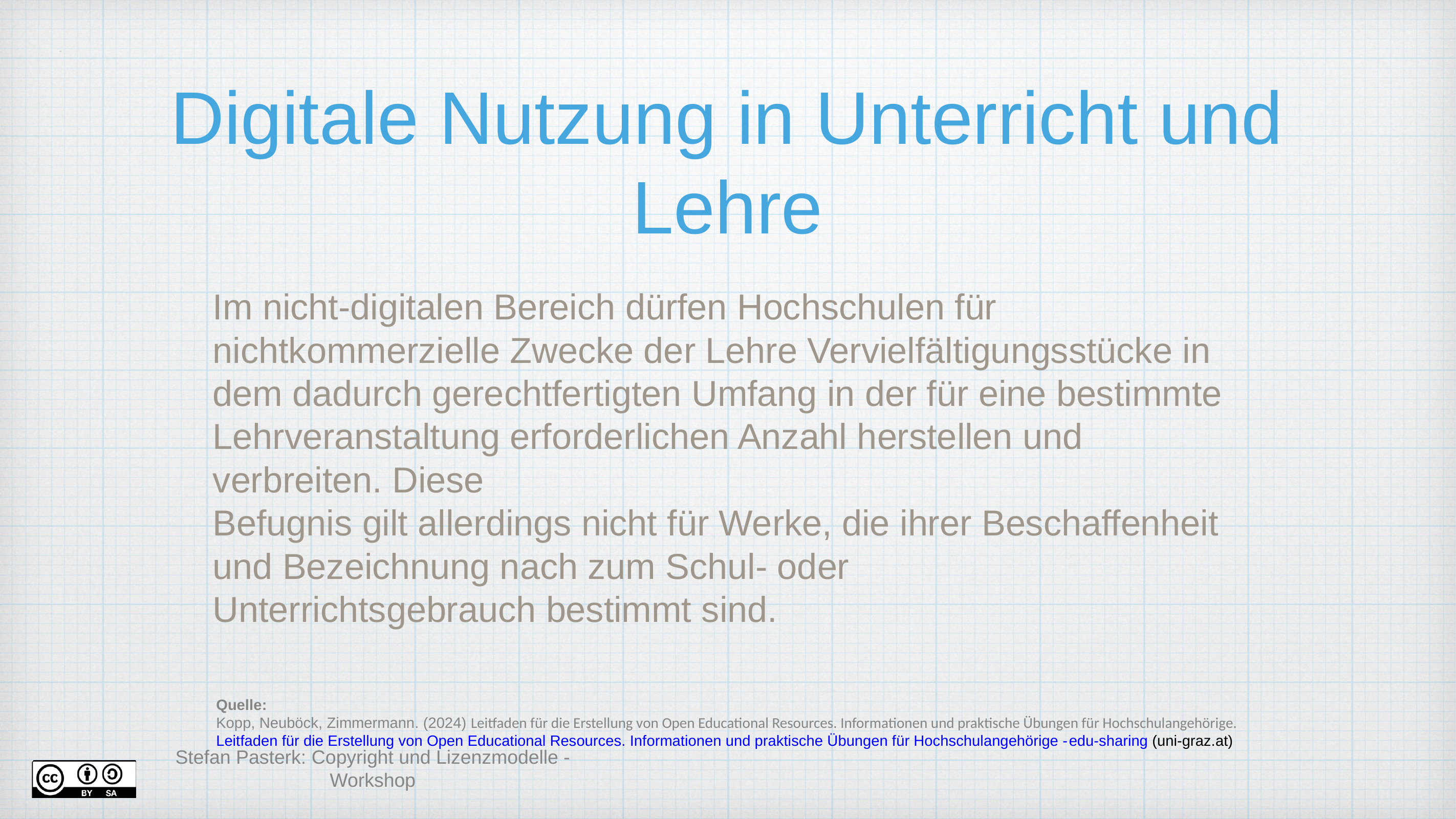

# Digitale Nutzung in Unterricht und Lehre
Im nicht-digitalen Bereich dürfen Hochschulen für nichtkommerzielle Zwecke der Lehre Vervielfältigungsstücke in dem dadurch gerechtfertigten Umfang in der für eine bestimmte Lehrveranstaltung erforderlichen Anzahl herstellen und verbreiten. Diese
Befugnis gilt allerdings nicht für Werke, die ihrer Beschaffenheit und Bezeichnung nach zum Schul- oder
Unterrichtsgebrauch bestimmt sind.
Quelle:
Kopp, Neuböck, Zimmermann. (2024) Leitfaden für die Erstellung von Open Educational Resources. Informationen und praktische Übungen für Hochschulangehörige. Leitfaden für die Erstellung von Open Educational Resources. Informationen und praktische Übungen für Hochschulangehörige -edu-sharing (uni-graz.at)
Stefan Pasterk: Copyright und Lizenzmodelle - Workshop